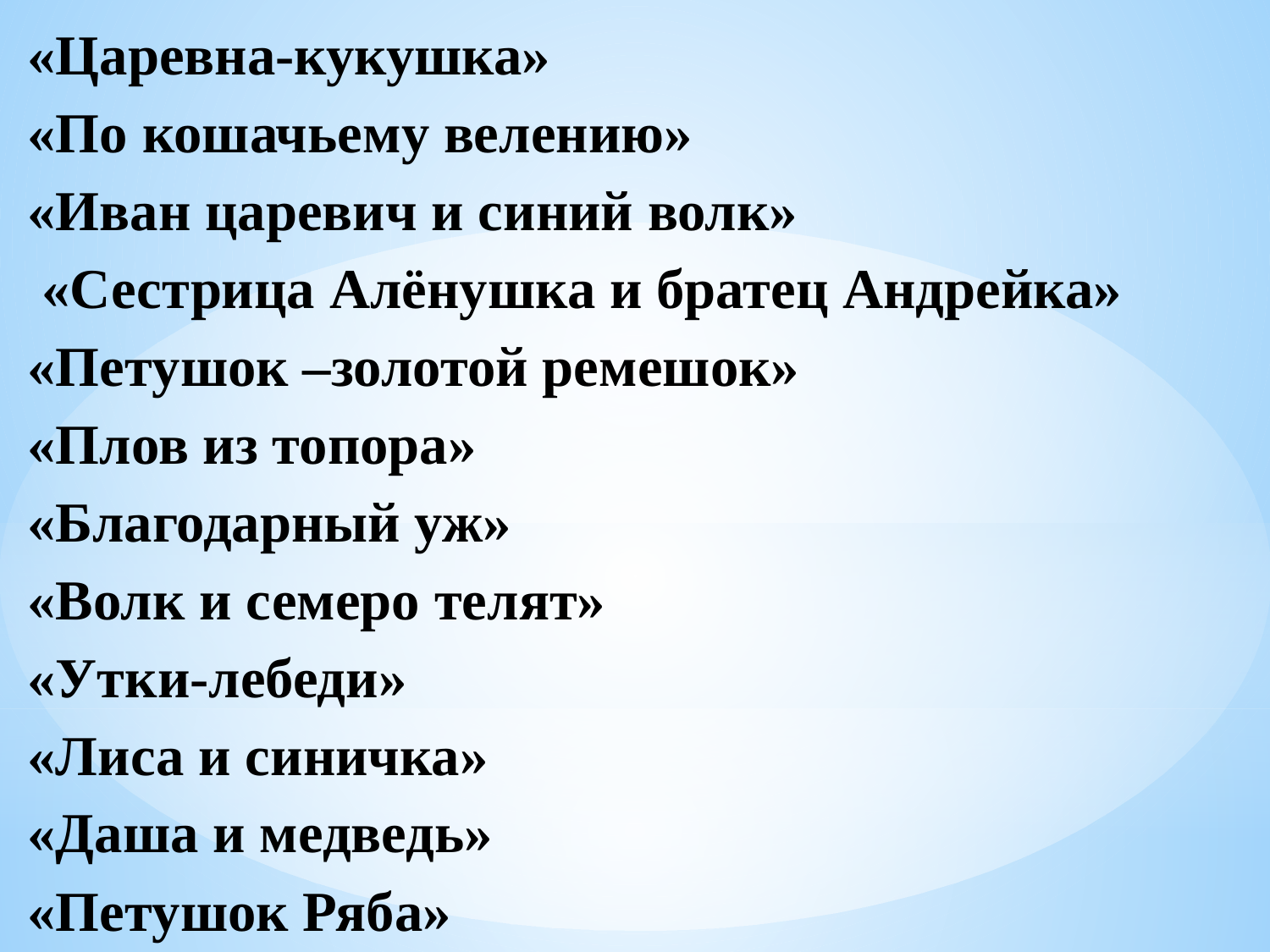

«Царевна-кукушка»
«По кошачьему велению»
«Иван царевич и синий волк»
 «Сестрица Алёнушка и братец Андрейка»
«Петушок –золотой ремешок»
«Плов из топора»
«Благодарный уж»
«Волк и семеро телят»
«Утки-лебеди»
«Лиса и синичка»
«Даша и медведь»
«Петушок Ряба»